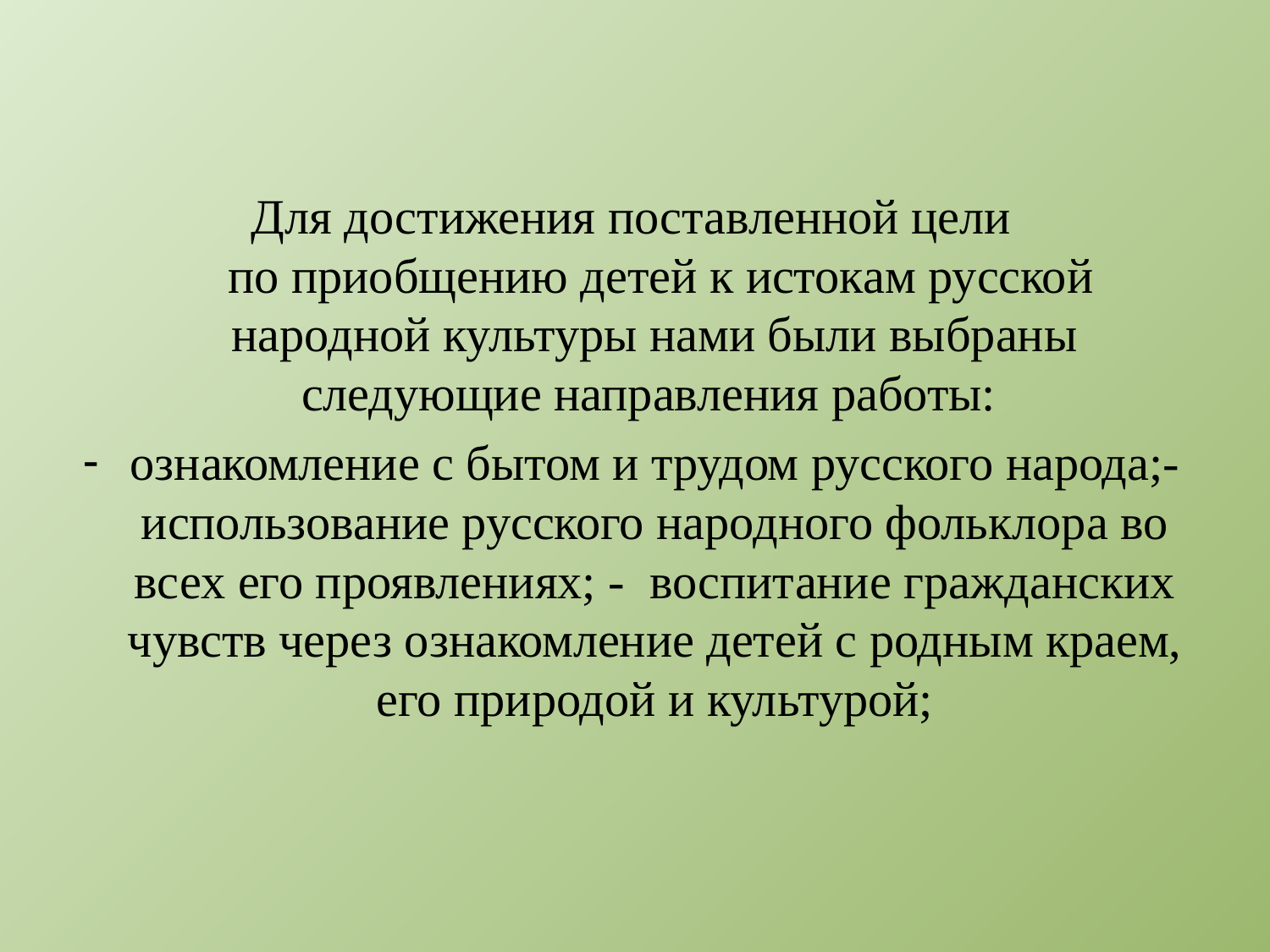

#

Для достижения поставленной цели
 по приобщению детей к истокам русской народной культуры нами были выбраны следующие направления работы:
ознакомление с бытом и трудом русского народа;- использование русского народного фольклора во всех его проявлениях; -  воспитание гражданских чувств через ознакомление детей с родным краем, его природой и культурой;